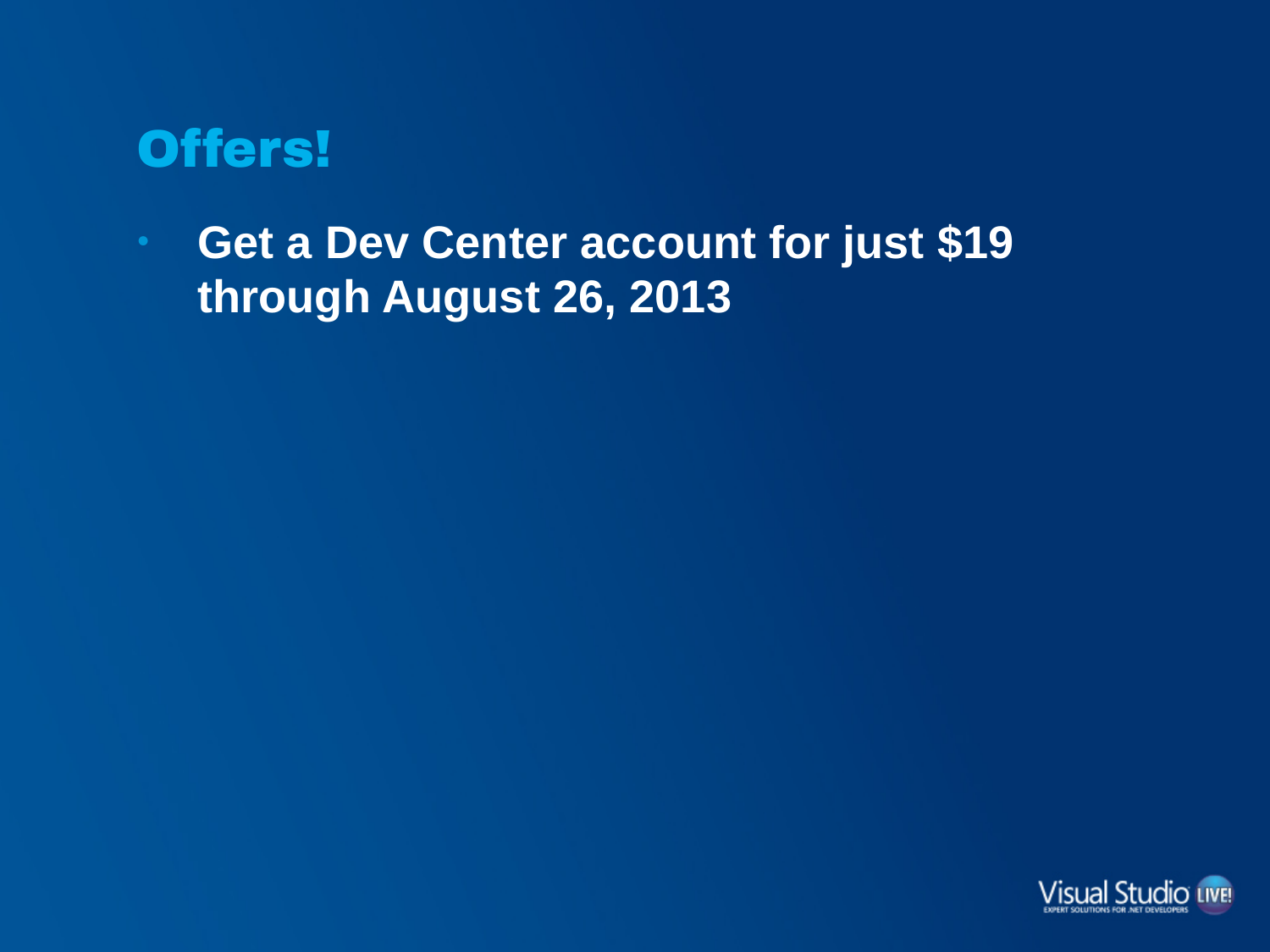

# Offers!
Get a Dev Center account for just $19 through August 26, 2013